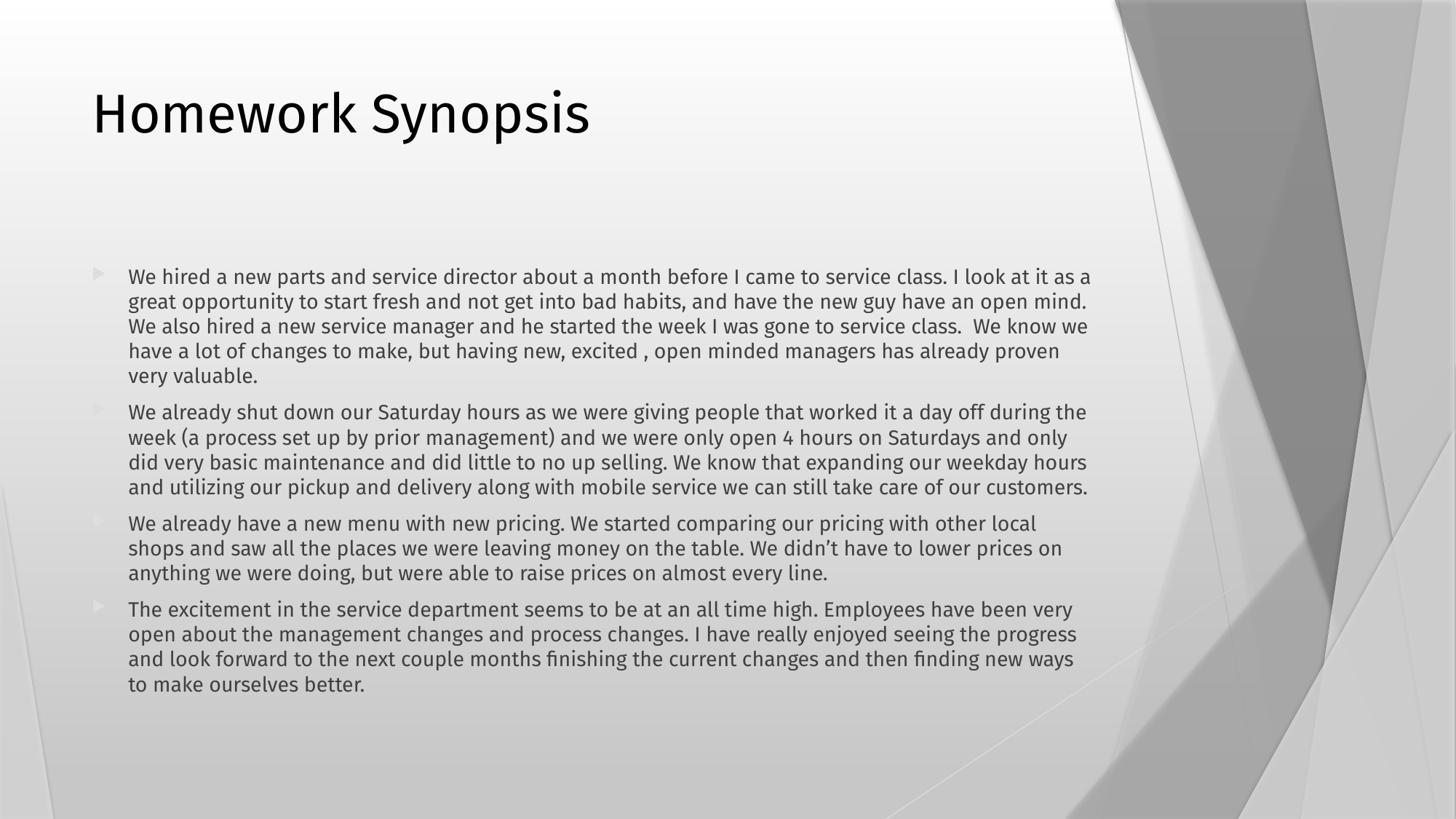

# Homework Synopsis
We hired a new parts and service director about a month before I came to service class. I look at it as a great opportunity to start fresh and not get into bad habits, and have the new guy have an open mind.  We also hired a new service manager and he started the week I was gone to service class.  We know we have a lot of changes to make, but having new, excited , open minded managers has already proven very valuable.
We already shut down our Saturday hours as we were giving people that worked it a day off during the week (a process set up by prior management) and we were only open 4 hours on Saturdays and only did very basic maintenance and did little to no up selling. We know that expanding our weekday hours and utilizing our pickup and delivery along with mobile service we can still take care of our customers.
We already have a new menu with new pricing. We started comparing our pricing with other local shops and saw all the places we were leaving money on the table. We didn’t have to lower prices on anything we were doing, but were able to raise prices on almost every line.
The excitement in the service department seems to be at an all time high. Employees have been very open about the management changes and process changes. I have really enjoyed seeing the progress and look forward to the next couple months finishing the current changes and then finding new ways to make ourselves better.